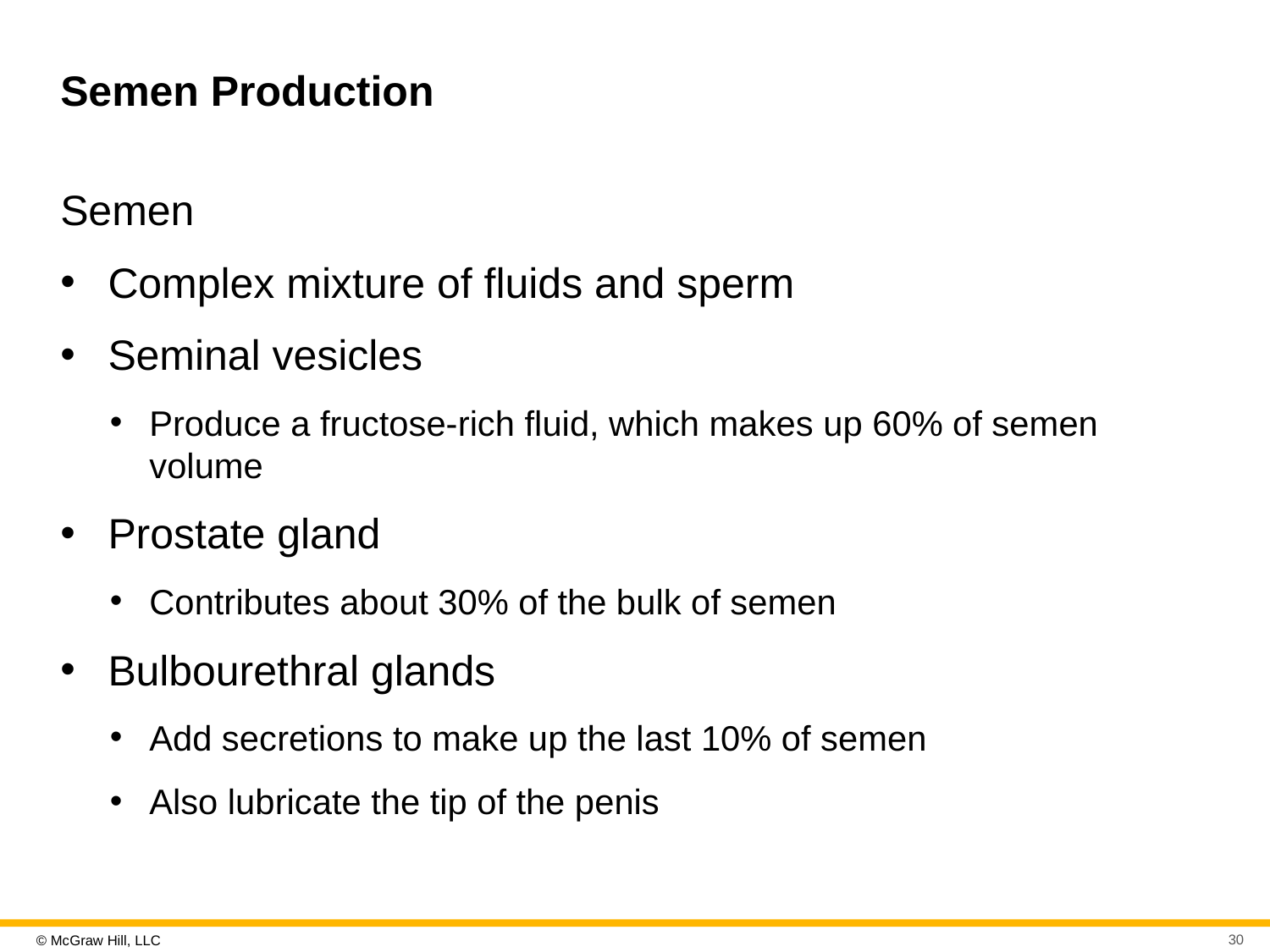

# Semen Production
Semen
Complex mixture of fluids and sperm
Seminal vesicles
Produce a fructose-rich fluid, which makes up 60% of semen volume
Prostate gland
Contributes about 30% of the bulk of semen
Bulbourethral glands
Add secretions to make up the last 10% of semen
Also lubricate the tip of the penis
30